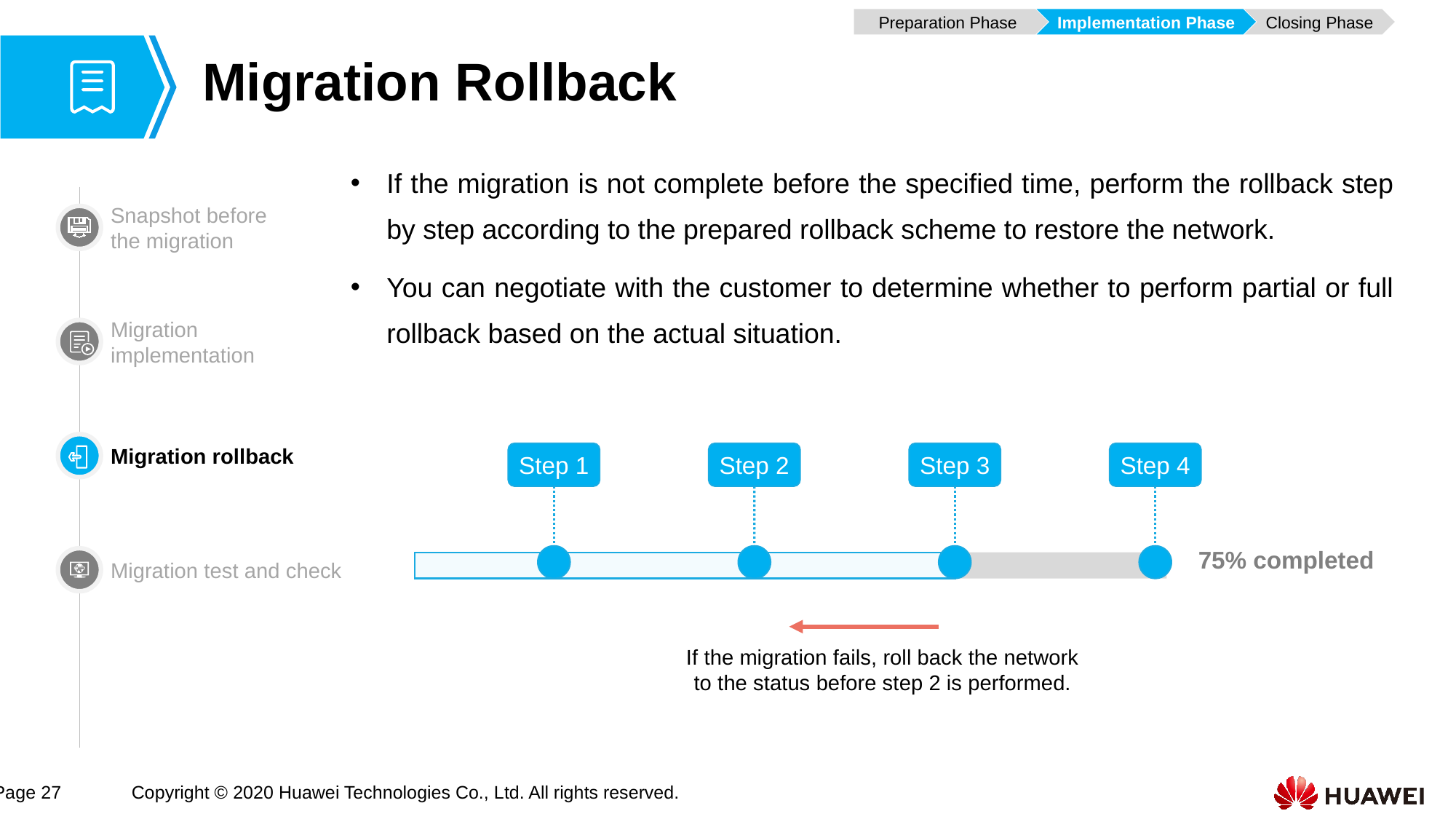

Preparation Phase
Implementation Phase
Closing Phase
# Migration Rollback
If the migration is not complete before the specified time, perform the rollback step by step according to the prepared rollback scheme to restore the network.
You can negotiate with the customer to determine whether to perform partial or full rollback based on the actual situation.
Snapshot before the migration

Migration implementation

Migration rollback

Step 1
Step 2
Step 3
Step 4

75% completed
Migration test and check

If the migration fails, roll back the network
to the status before step 2 is performed.